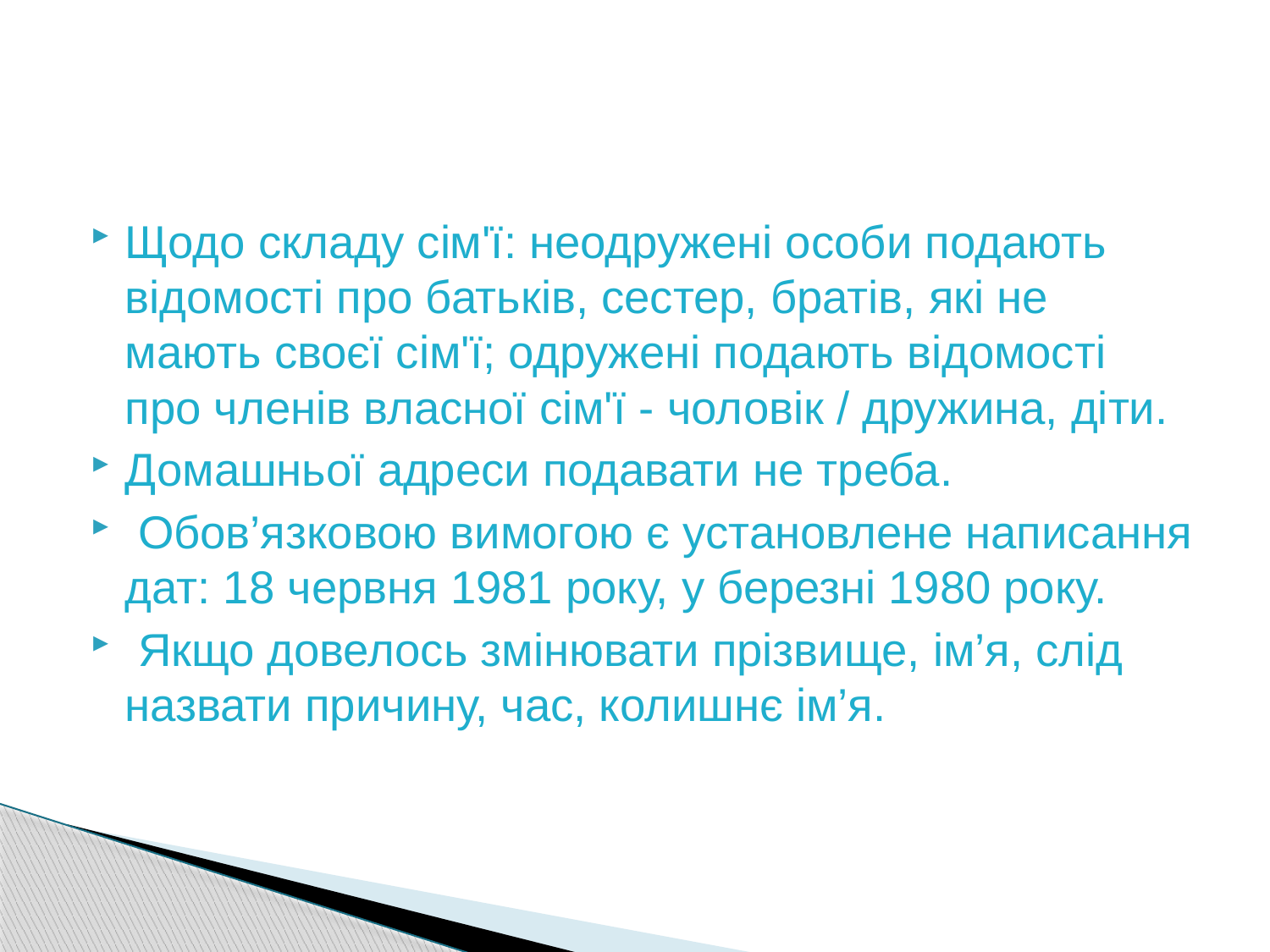

#
Щодо складу сім'ї: неодружені особи подають відомості про батьків, сестер, братів, які не мають своєї сім'ї; одружені подають відомості про членів власної сім'ї - чоловік / дружина, діти.
Домашньої адреси подавати не треба.
 Обов’язковою вимогою є установлене написання дат: 18 червня 1981 року, у березні 1980 року.
 Якщо довелось змінювати прізвище, ім’я, слід назвати причину, час, колишнє ім’я.